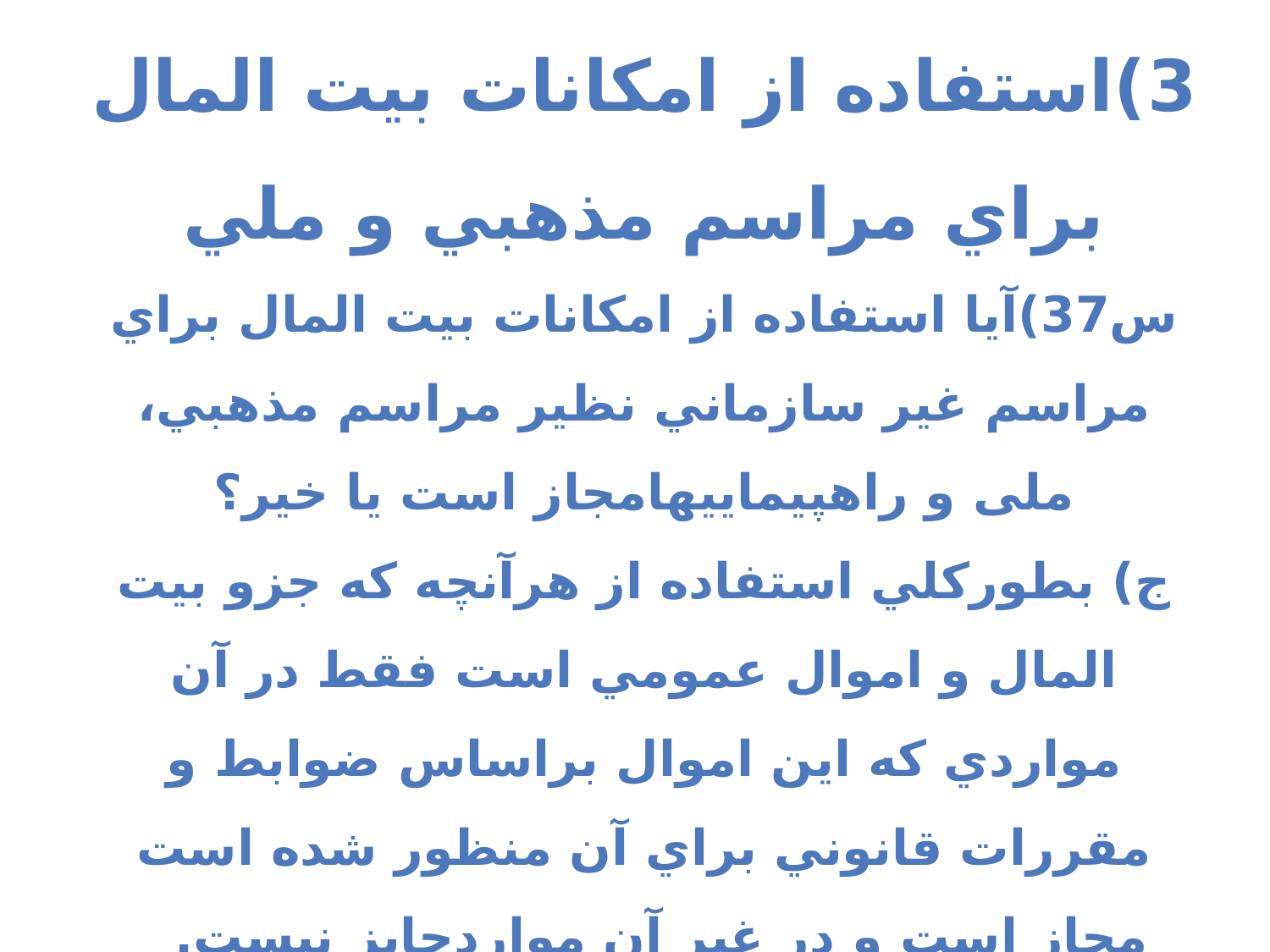

3)استفاده از امكانات بيت المال براي مراسم مذهبي و ملي
س37)آيا استفاده از امكانات بيت المال براي مراسم غير سازماني نظير مراسم مذهبي، ملی و راهپيماييهامجاز است يا خير؟
ج) بطوركلي استفاده از هرآنچه كه جزو بيت المال و اموال عمومي است فقط در آن مواردي كه اين اموال براساس ضوابط و مقررات قانوني براي آن منظور شده است مجاز است و در غير آن مواردجايز نيست.